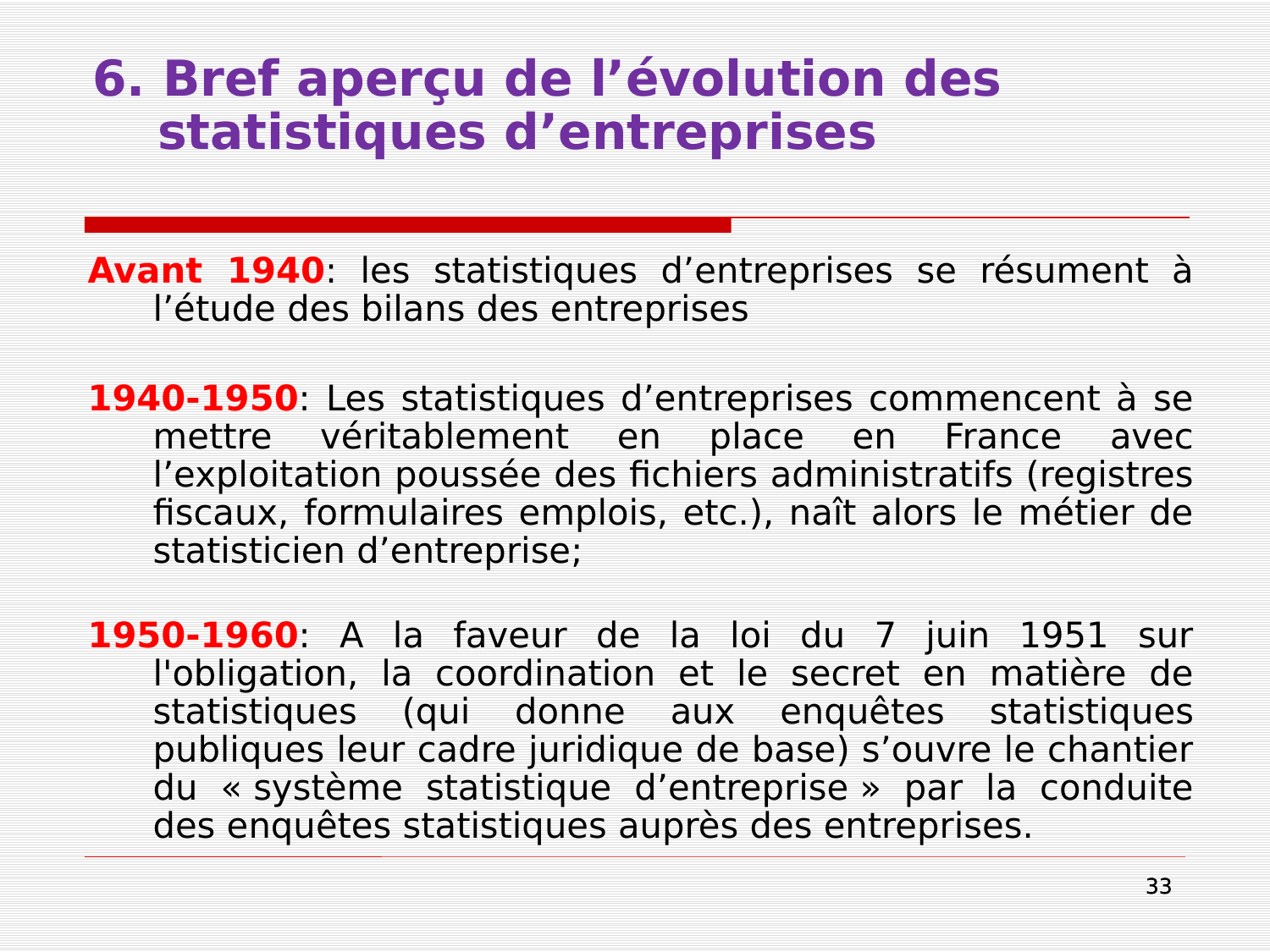

# 6. Bref aperçu de l’évolution des statistiques d’entreprises
Avant 1940: les statistiques d’entreprises se résument à l’étude des bilans des entreprises

1940-1950: Les statistiques d’entreprises commencent à se mettre véritablement en place en France avec l’exploitation poussée des fichiers administratifs (registres fiscaux, formulaires emplois, etc.), naît alors le métier de statisticien d’entreprise;

1950-1960: A la faveur de la loi du 7 juin 1951 sur l'obligation, la coordination et le secret en matière de statistiques (qui donne aux enquêtes statistiques publiques leur cadre juridique de base) s’ouvre le chantier du « système statistique d’entreprise » par la conduite des enquêtes statistiques auprès des entreprises.

 33
33